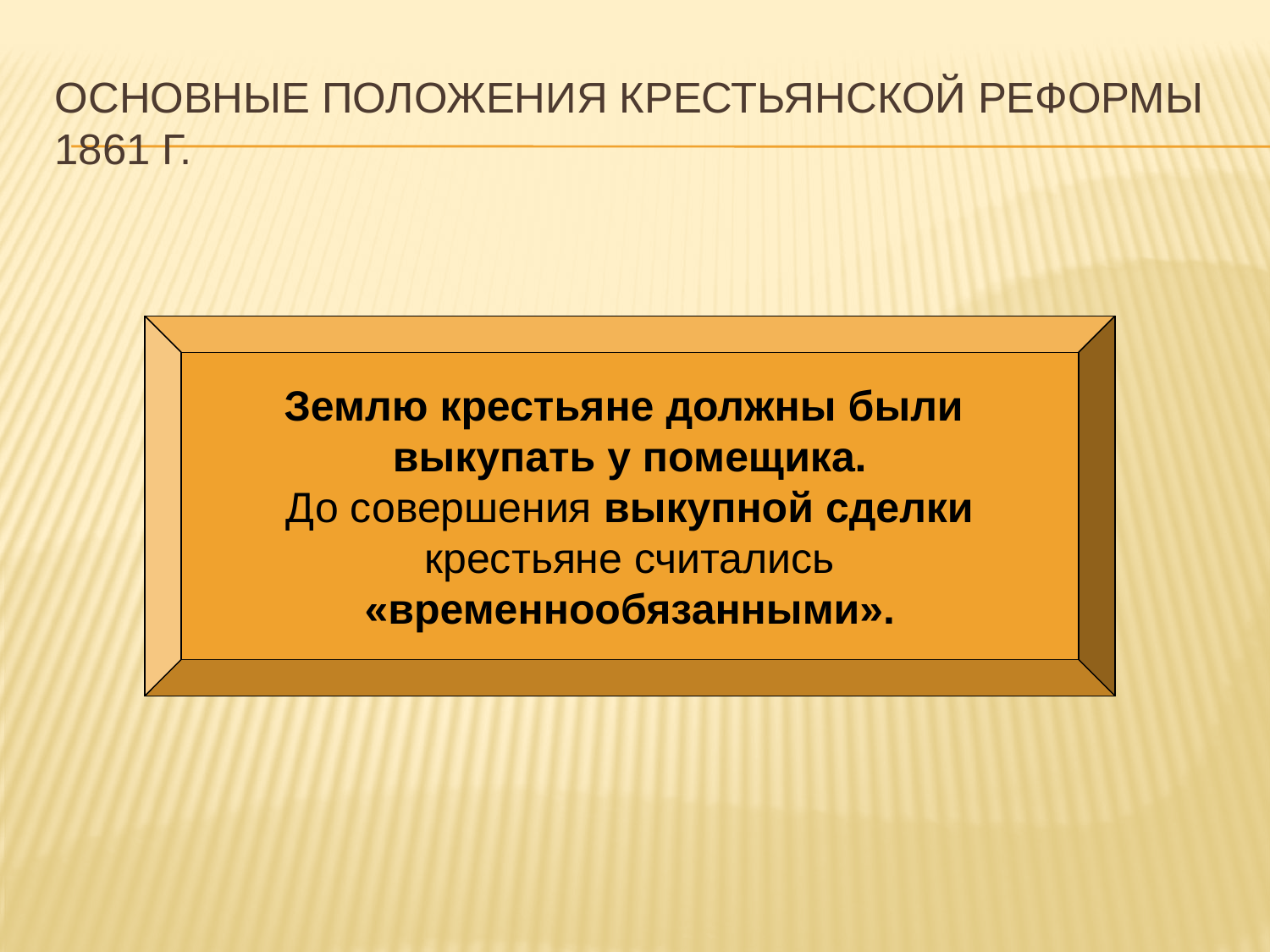

# Основные положения крестьянской реформы 1861 г.
Землю крестьяне должны были
выкупать у помещика.
До совершения выкупной сделки
крестьяне считались
«временнообязанными».